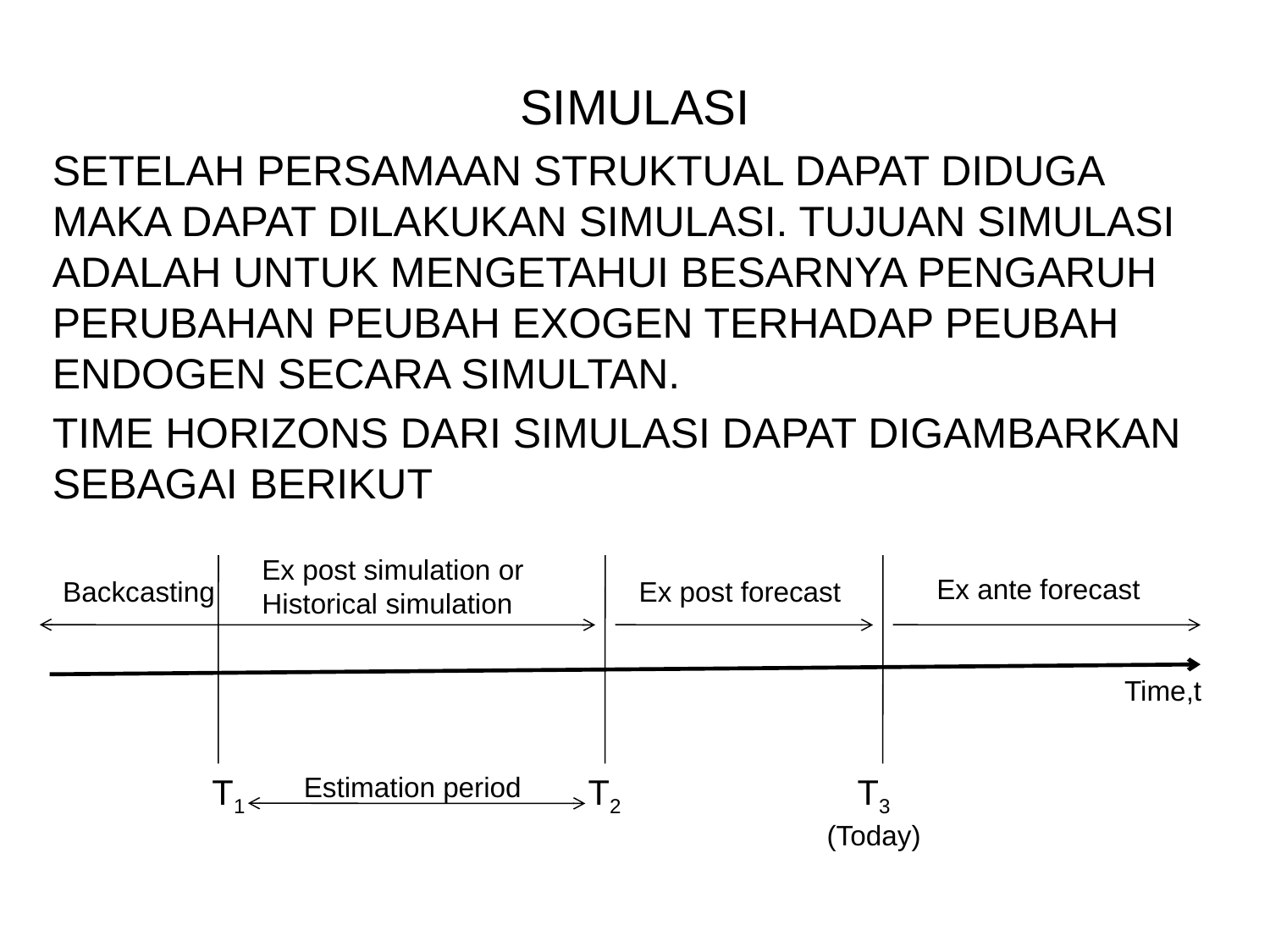

SIMULASI
SETELAH PERSAMAAN STRUKTUAL DAPAT DIDUGA MAKA DAPAT DILAKUKAN SIMULASI. TUJUAN SIMULASI ADALAH UNTUK MENGETAHUI BESARNYA PENGARUH PERUBAHAN PEUBAH EXOGEN TERHADAP PEUBAH ENDOGEN SECARA SIMULTAN.
TIME HORIZONS DARI SIMULASI DAPAT DIGAMBARKAN SEBAGAI BERIKUT

Ex post simulation or
Historical simulation
Ex ante forecast
Backcasting
Ex post forecast
Time,t
T1
Estimation period
T2
T3
(Today)